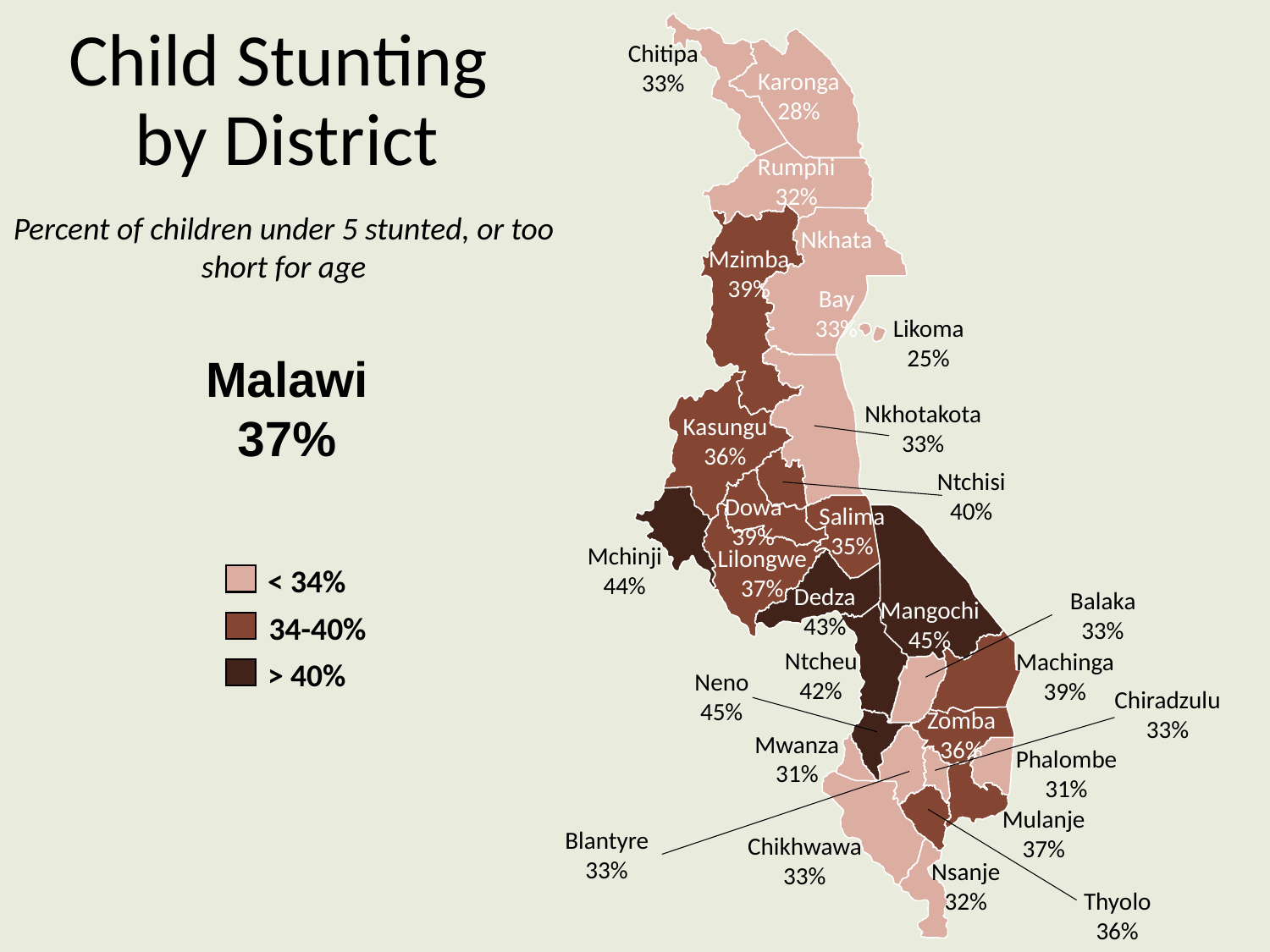

# Child Stunting by District

Chitipa
33%
Karonga
28%

Rumphi
32%
Percent of children under 5 stunted, or too short for age

Nkhata
Bay
33%
Mzimba
39%
Likoma
25%

Malawi
37%

Nkhotakota
33%
Kasungu
36%

Ntchisi
40%

Dowa
39%

Salima
35%

Mchinji
44%
Lilongwe
37%

< 34%

Dedza
43%
Balaka
33%
Mangochi
45%
 34-40%

Ntcheu
42%
Machinga
39%
> 40%

Neno
45%
Chiradzulu
33%
Zomba
36%

Mwanza
31%

Phalombe
31%

Mulanje
37%
Blantyre
33%
Chikhwawa
33%

Nsanje
32%
Thyolo
36%